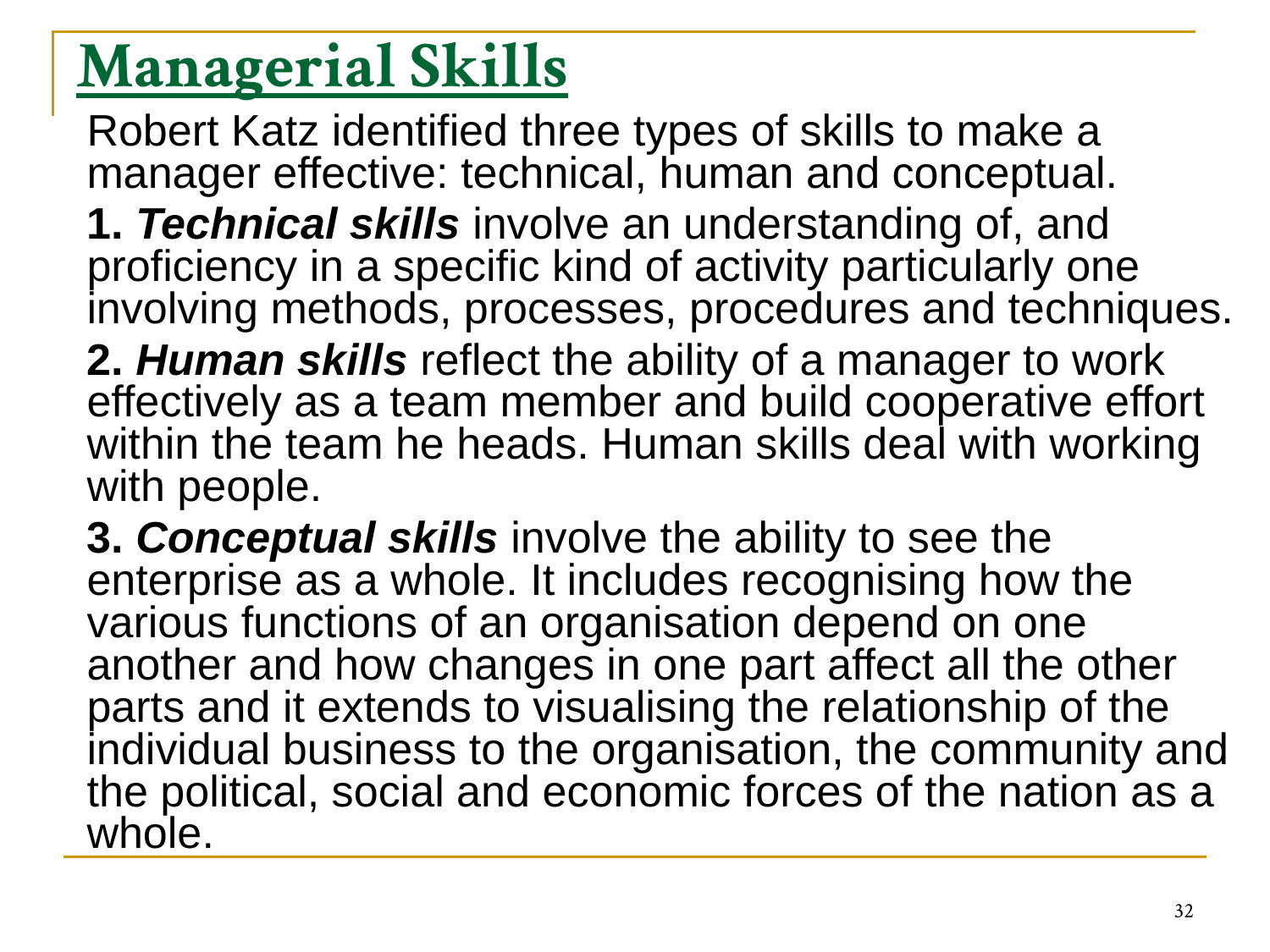

# Managerial Skills
Robert Katz identified three types of skills to make a manager effective: technical, human and conceptual.
1. Technical skills involve an understanding of, and proficiency in a specific kind of activity particularly one involving methods, processes, procedures and techniques.
2. Human skills reflect the ability of a manager to work effectively as a team member and build cooperative effort within the team he heads. Human skills deal with working with people.
3. Conceptual skills involve the ability to see the enterprise as a whole. It includes recognising how the various functions of an organisation depend on one another and how changes in one part affect all the other parts and it extends to visualising the relationship of the individual business to the organisation, the community and the political, social and economic forces of the nation as a whole.
32